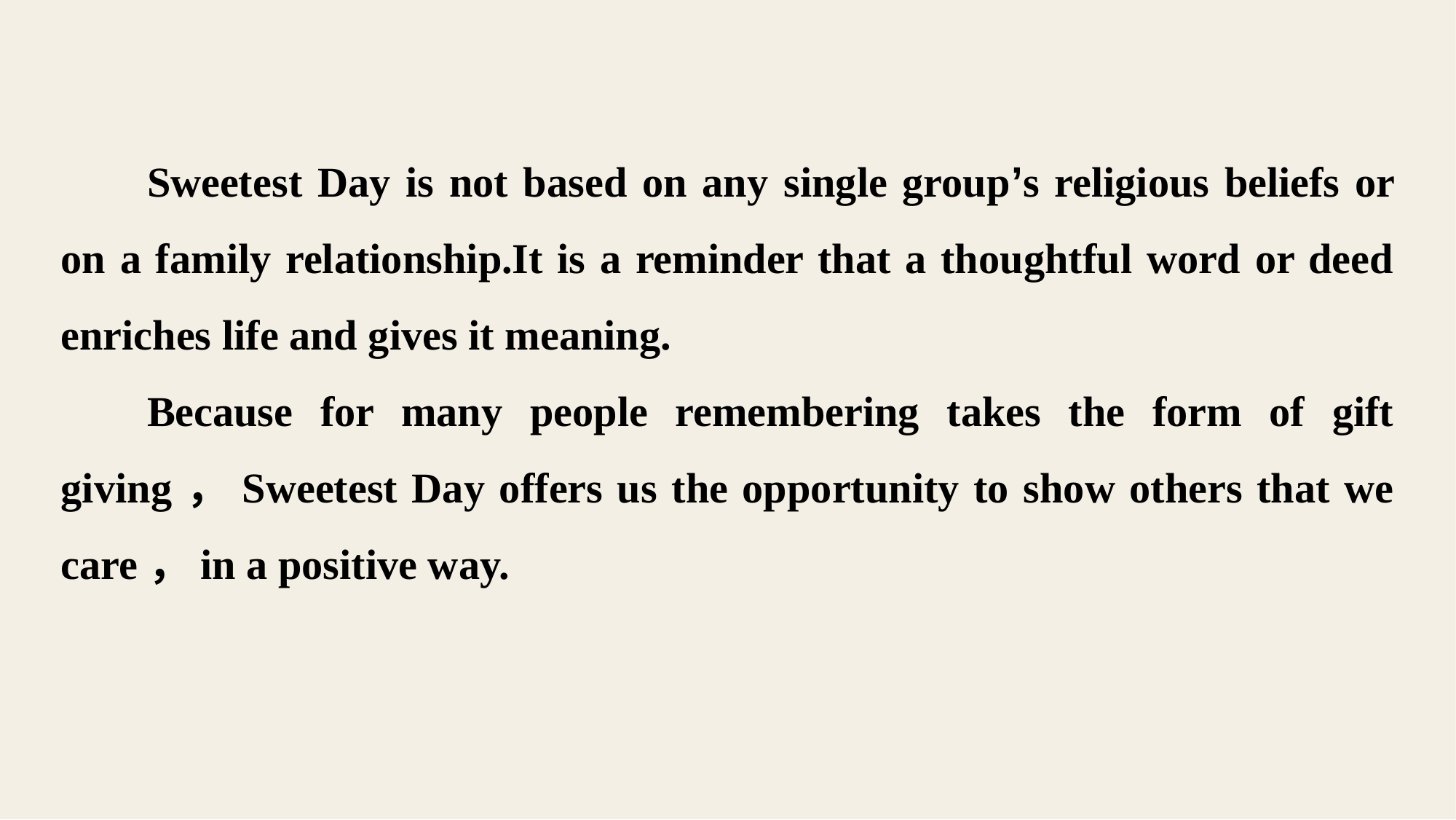

Sweetest Day is not based on any single group’s religious beliefs or on a family relationship.It is a reminder that a thoughtful word or deed enriches life and gives it meaning.
Because for many people remembering takes the form of gift giving，Sweetest Day offers us the opportunity to show others that we care，in a positive way.